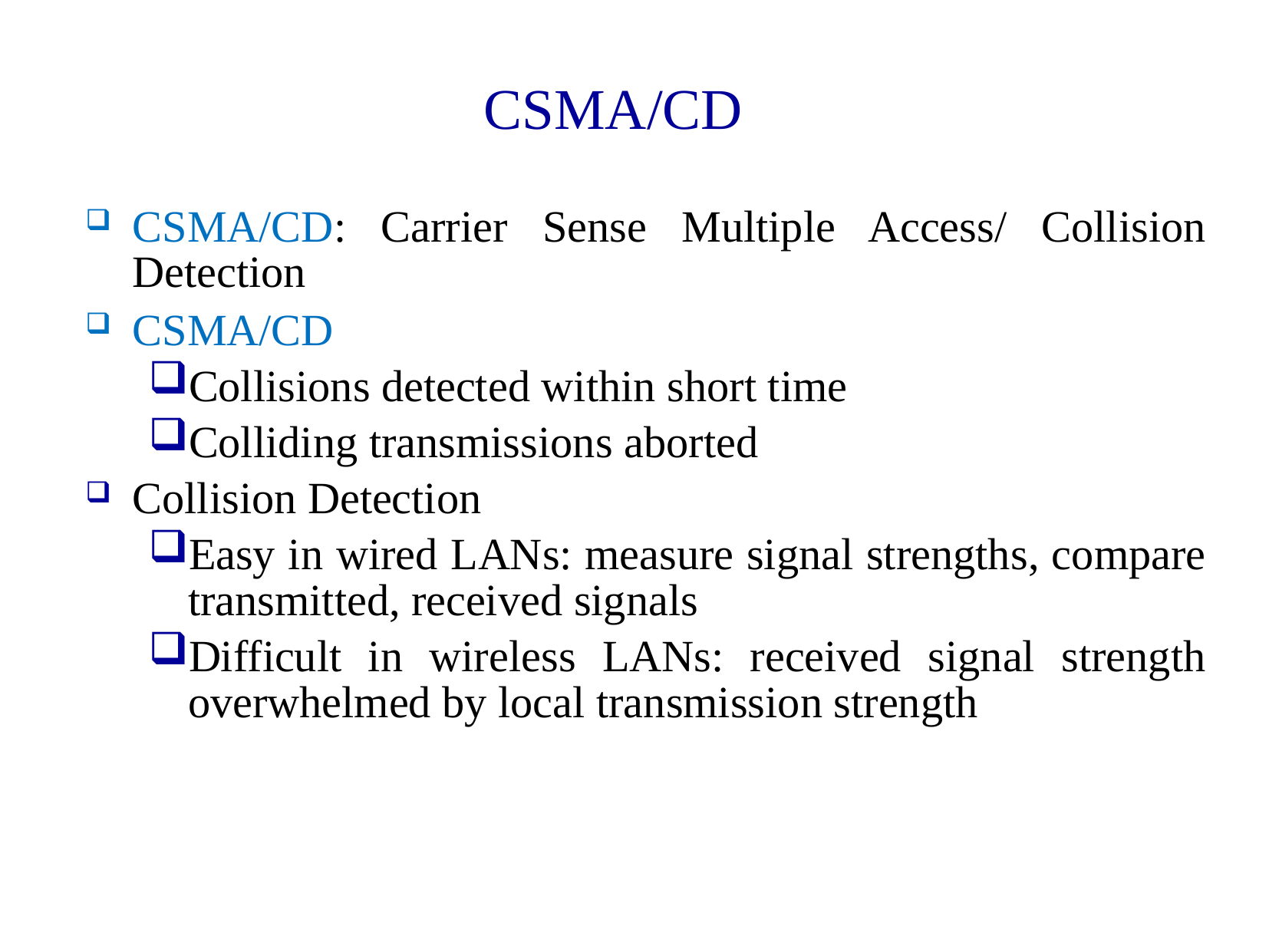

CSMA/CD
CSMA/CD: Carrier Sense Multiple Access/ Collision Detection
CSMA/CD
Collisions detected within short time
Colliding transmissions aborted
Collision Detection
Easy in wired LANs: measure signal strengths, compare transmitted, received signals
Difficult in wireless LANs: received signal strength overwhelmed by local transmission strength